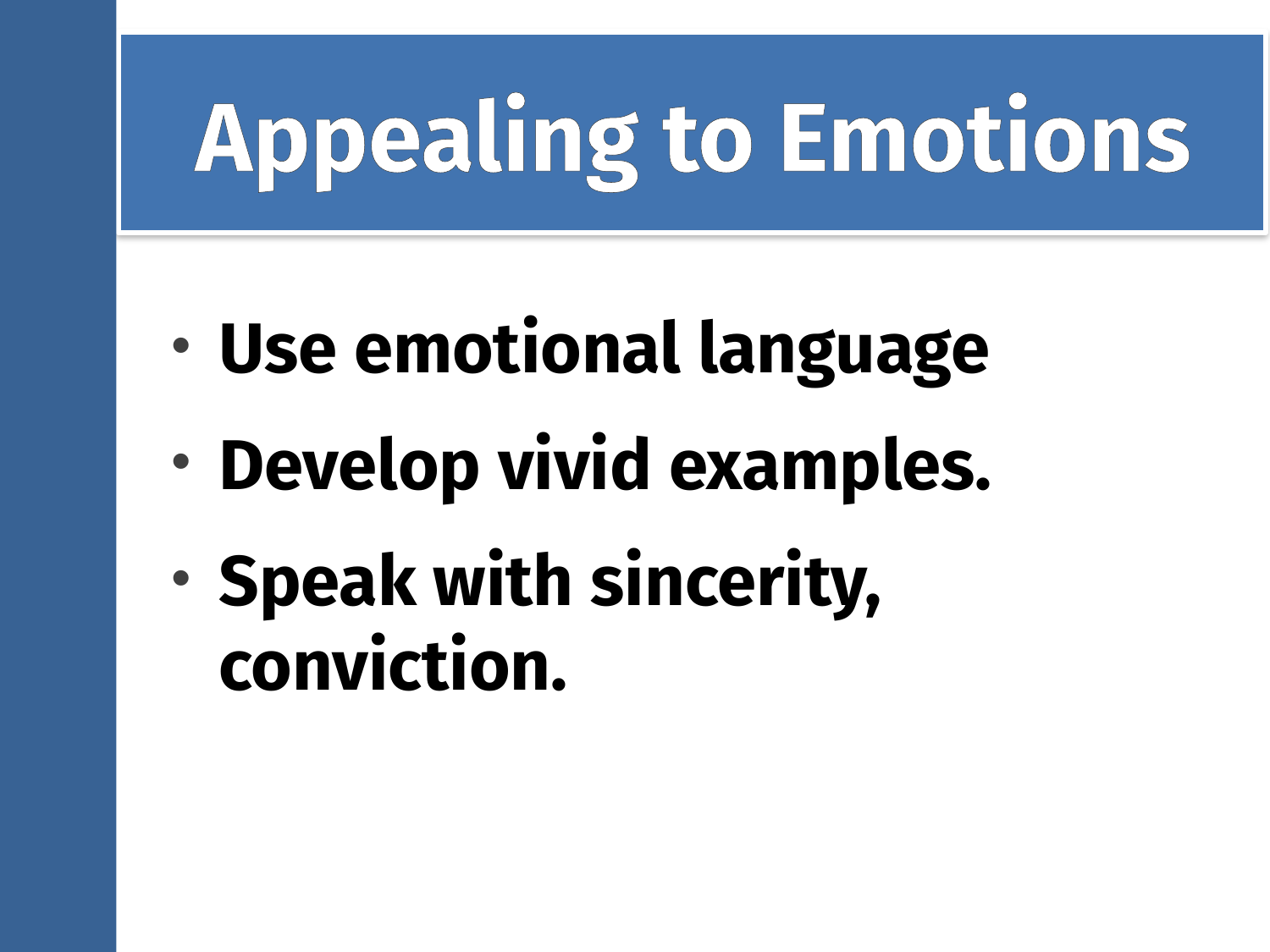

# Appealing to Emotions
Use emotional language
Develop vivid examples.
Speak with sincerity, conviction.